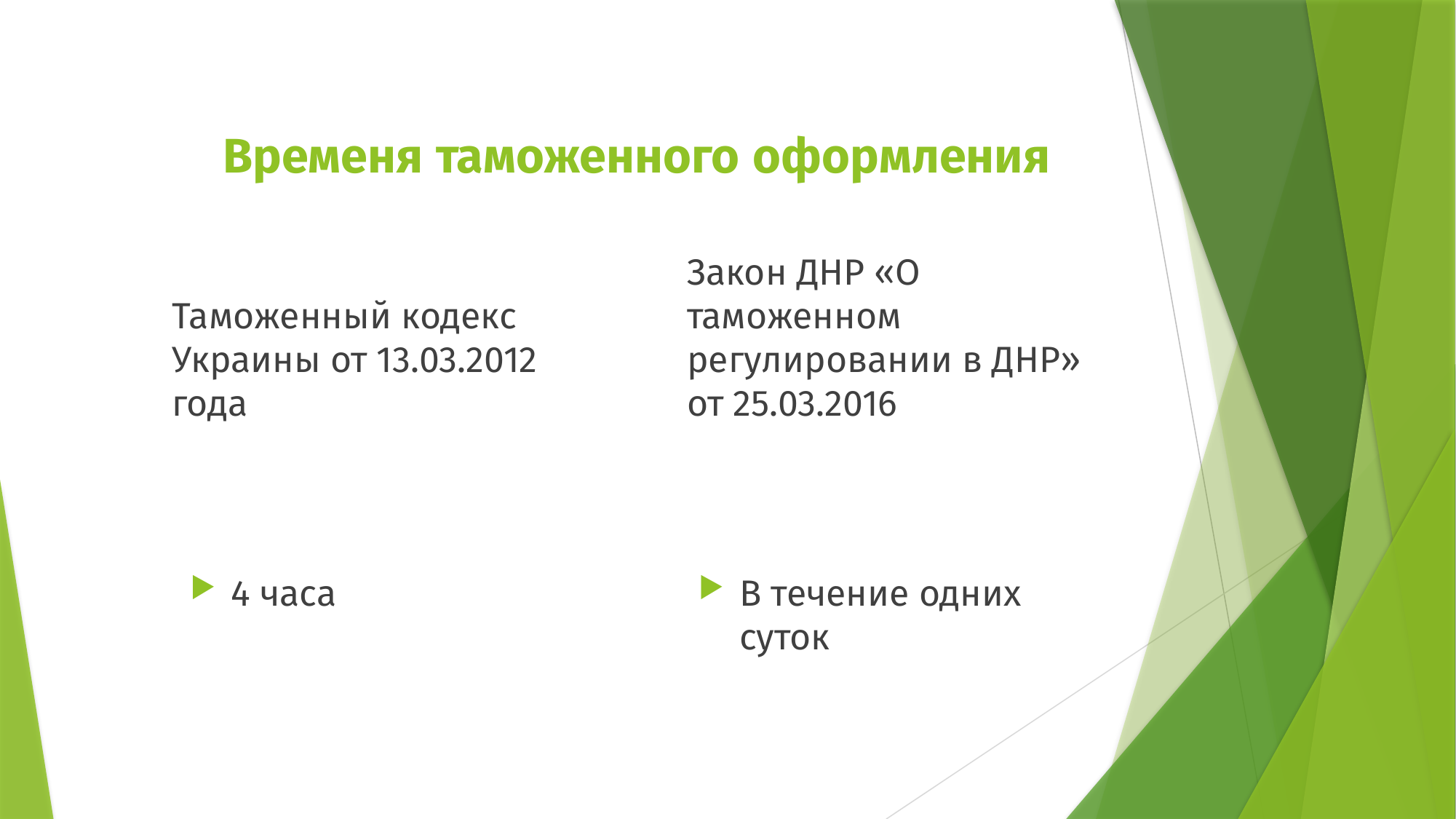

# Временя таможенного оформления
Закон ДНР «О таможенном регулировании в ДНР» от 25.03.2016
Таможенный кодекс Украины от 13.03.2012 года
В течение одних суток
4 часа